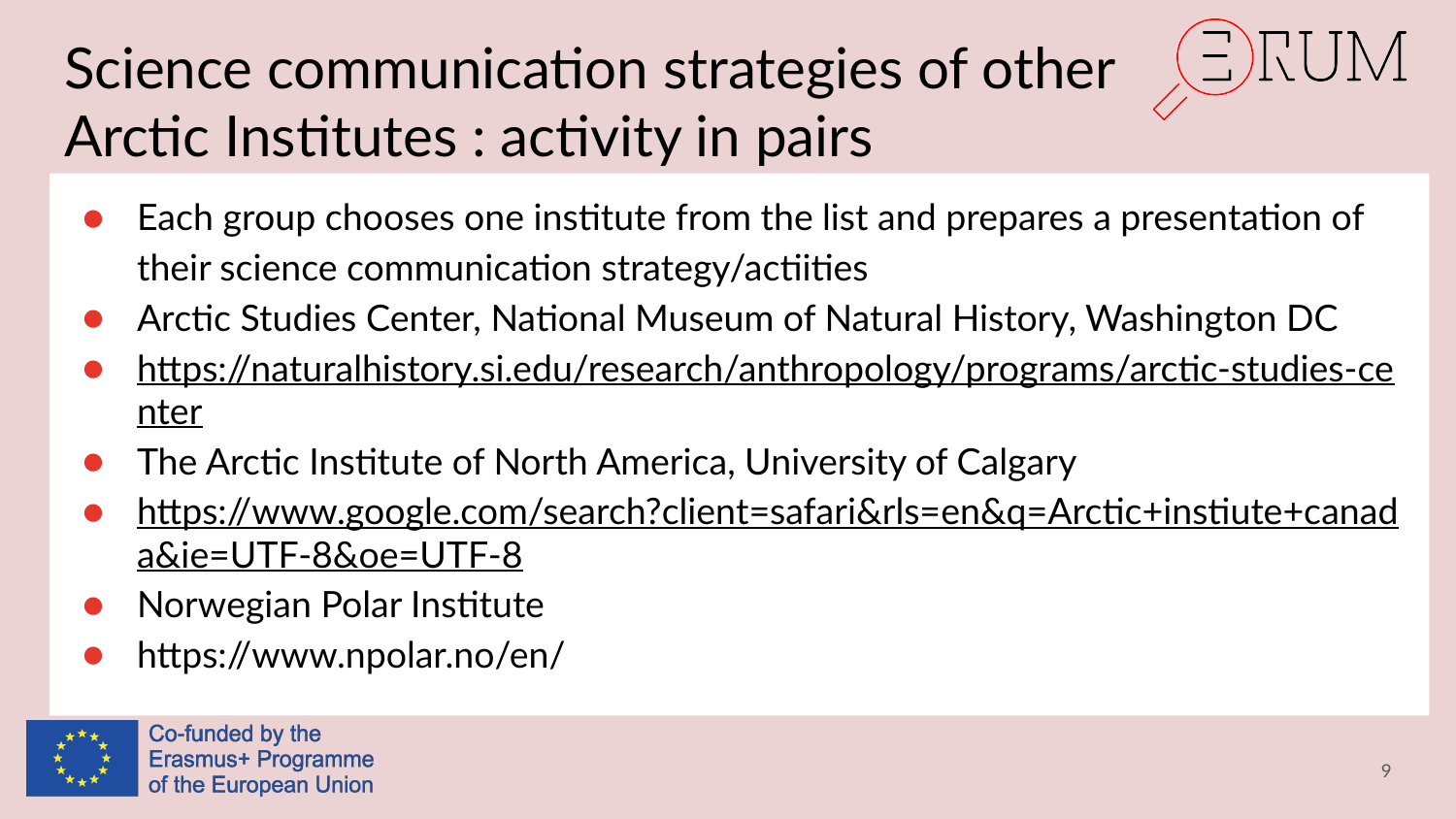

# Science communication strategies of other Arctic Institutes : activity in pairs
Each group chooses one institute from the list and prepares a presentation of their science communication strategy/actiities
Arctic Studies Center, National Museum of Natural History, Washington DC
https://naturalhistory.si.edu/research/anthropology/programs/arctic-studies-center
The Arctic Institute of North America, University of Calgary
https://www.google.com/search?client=safari&rls=en&q=Arctic+instiute+canada&ie=UTF-8&oe=UTF-8
Norwegian Polar Institute
https://www.npolar.no/en/
9